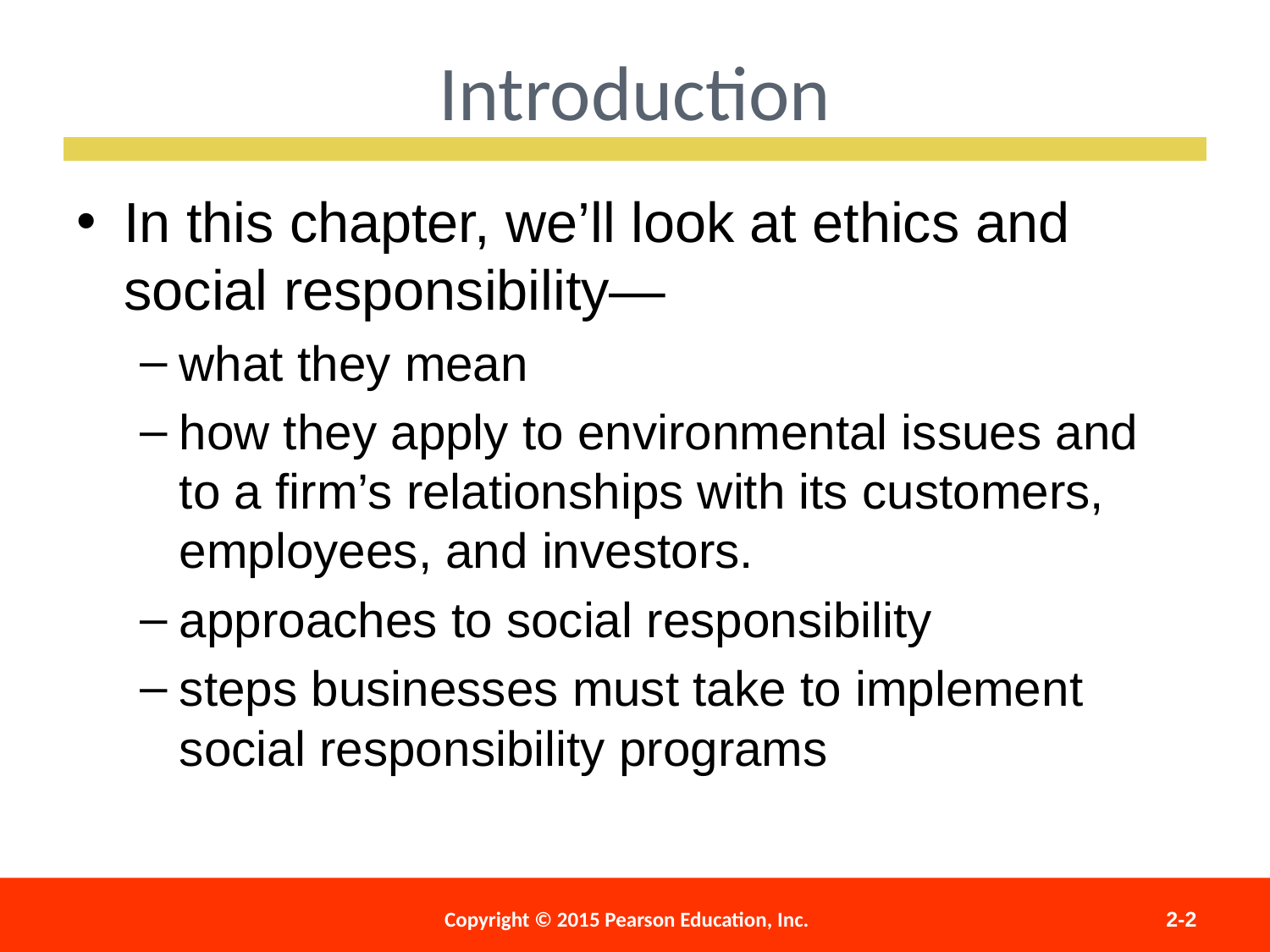

Introduction
In this chapter, we’ll look at ethics and social responsibility—
what they mean
how they apply to environmental issues and to a firm’s relationships with its customers, employees, and investors.
approaches to social responsibility
steps businesses must take to implement social responsibility programs